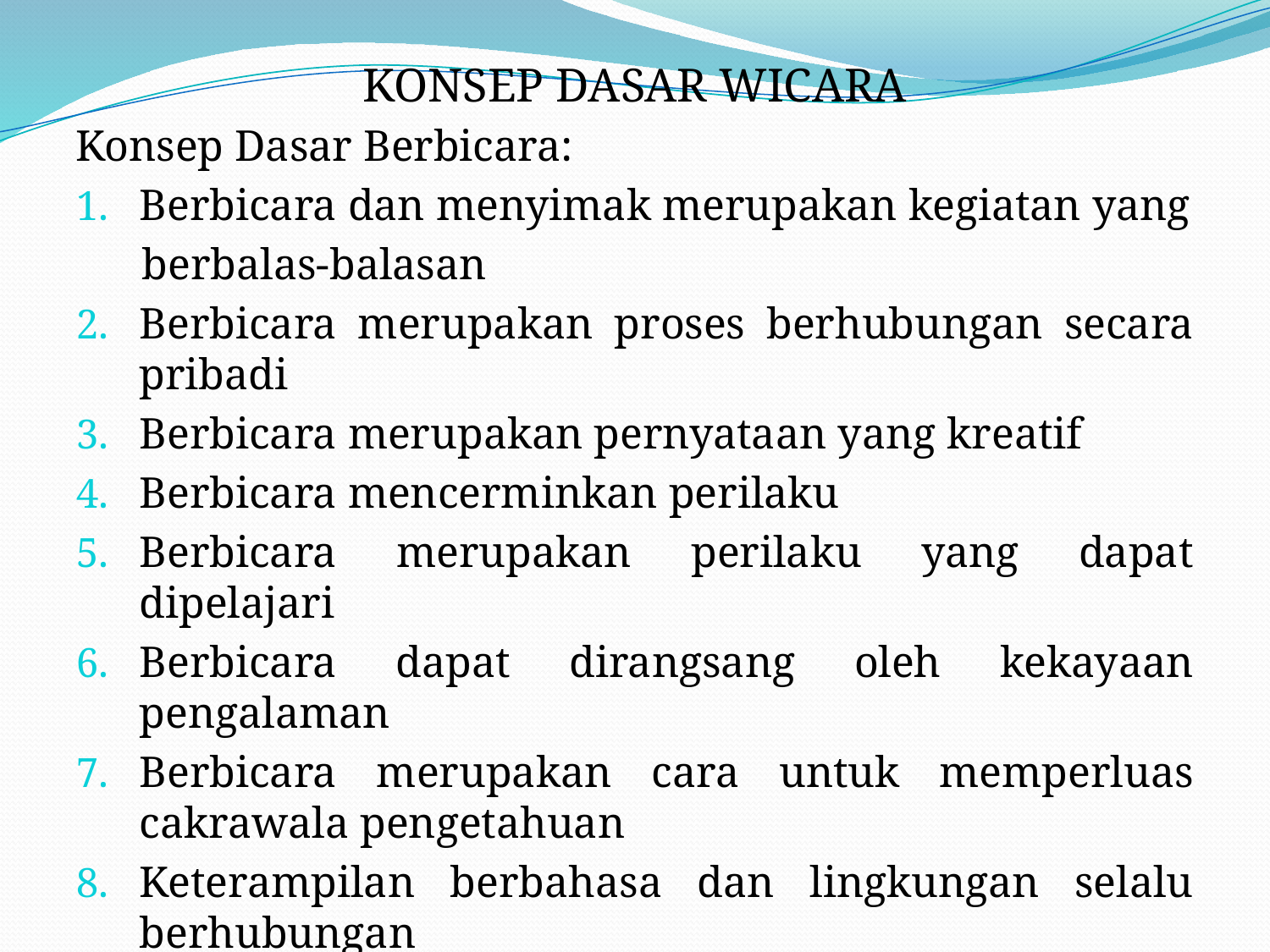

KONSEP DASAR WICARA
Konsep Dasar Berbicara:
Berbicara dan menyimak merupakan kegiatan yang
      berbalas-balasan
Berbicara merupakan proses berhubungan secara pribadi
Berbicara merupakan pernyataan yang kreatif
Berbicara mencerminkan perilaku
Berbicara merupakan perilaku yang dapat dipelajari
Berbicara dapat dirangsang oleh kekayaan pengalaman
Berbicara merupakan cara untuk memperluas cakrawala pengetahuan
Keterampilan berbahasa dan lingkungan selalu berhubungan